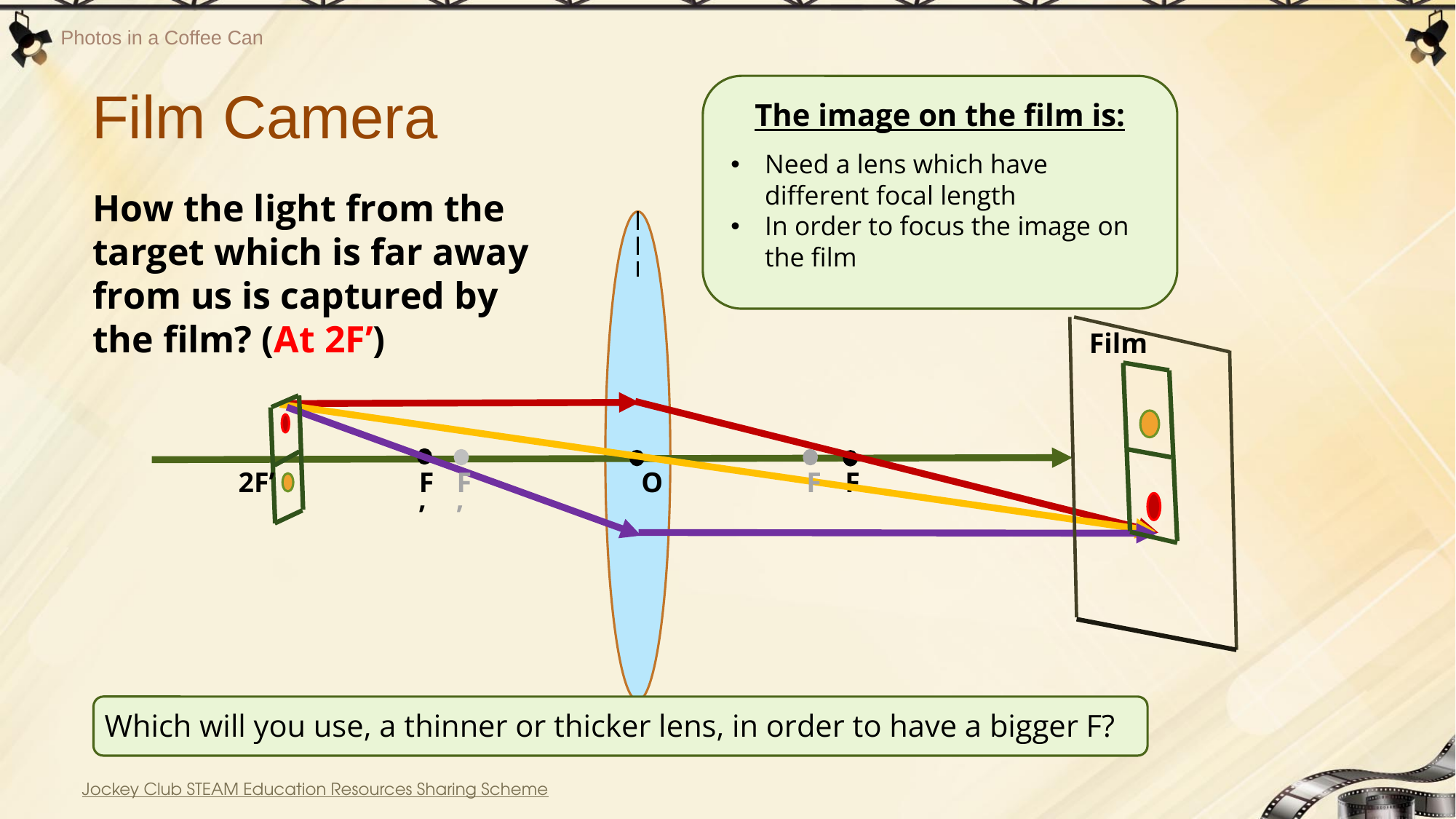

# Film Camera

The image on the film is:
Need a lens which have different focal length
In order to focus the image on the film
How the light from the target which is far away from us is captured by the film? (At 2F’)

Film

2F’
F’
F’
F
F
O

Which will you use, a thinner or thicker lens, in order to have a bigger F?